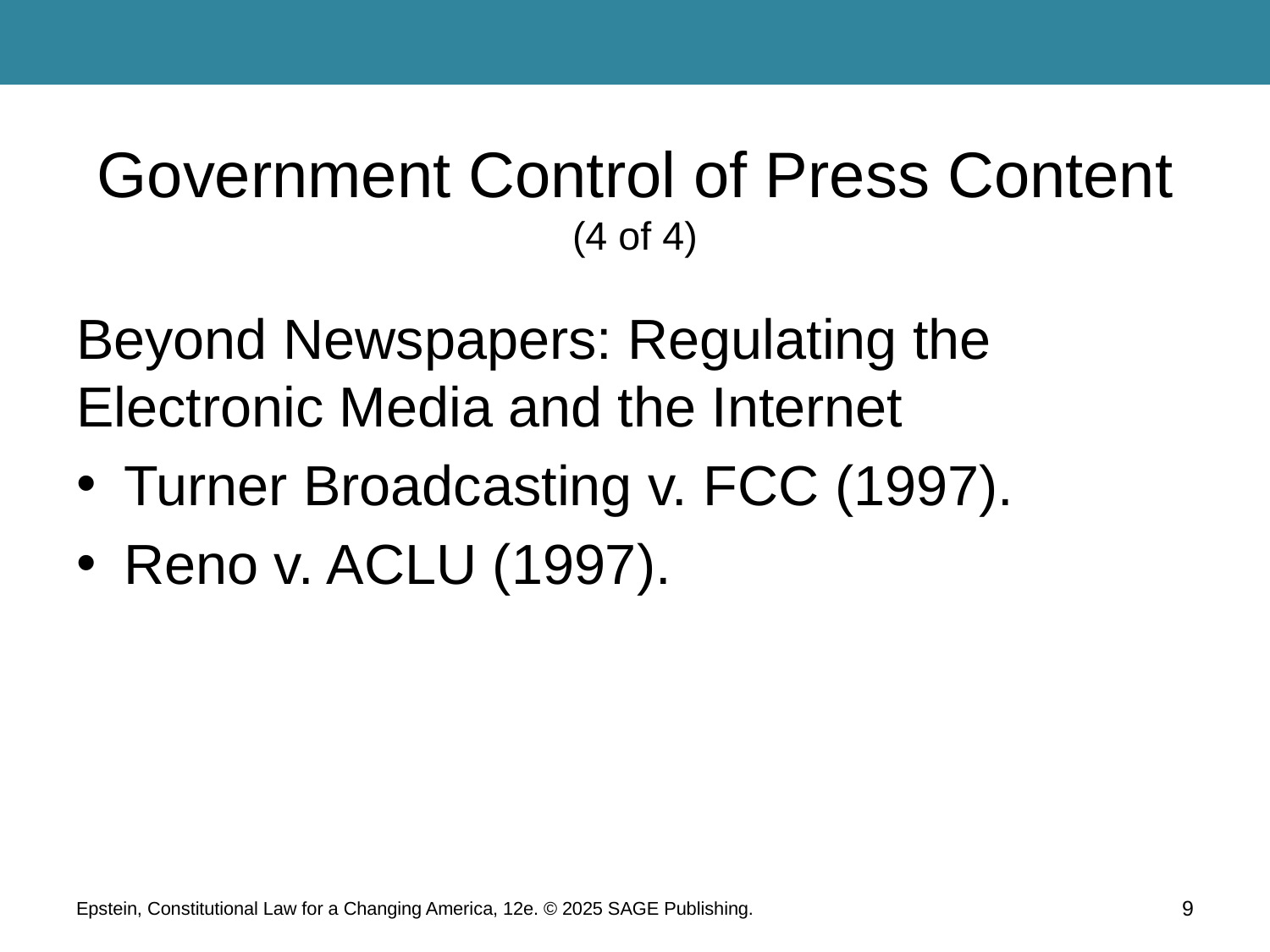

# Government Control of Press Content (4 of 4)
Beyond Newspapers: Regulating the Electronic Media and the Internet
Turner Broadcasting v. FCC (1997).
Reno v. ACLU (1997).
Epstein, Constitutional Law for a Changing America, 12e. © 2025 SAGE Publishing.
9